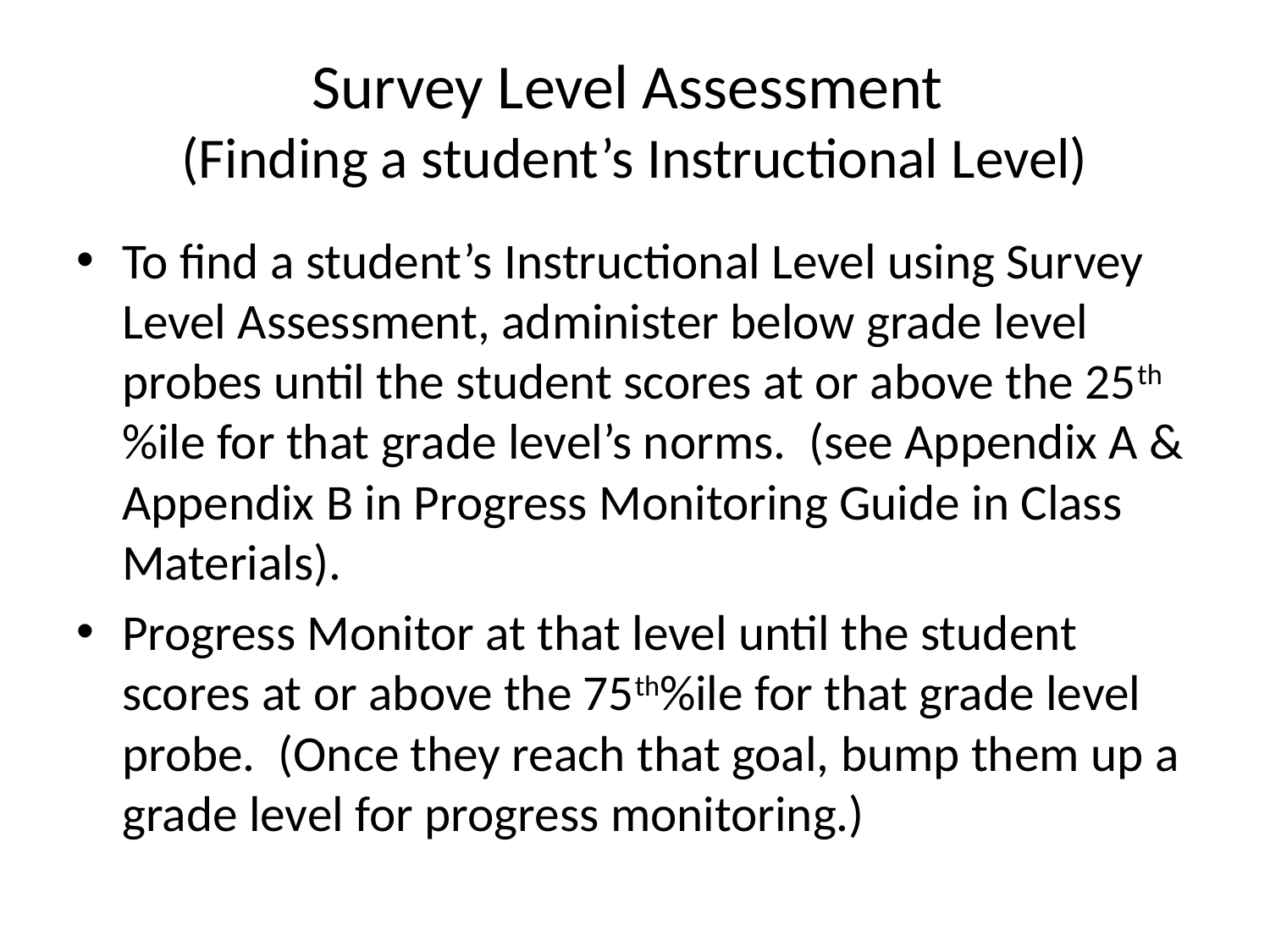

# Survey Level Assessment (Finding a student’s Instructional Level)
To find a student’s Instructional Level using Survey Level Assessment, administer below grade level probes until the student scores at or above the 25th%ile for that grade level’s norms.  (see Appendix A & Appendix B in Progress Monitoring Guide in Class Materials).
Progress Monitor at that level until the student scores at or above the 75th%ile for that grade level probe.  (Once they reach that goal, bump them up a grade level for progress monitoring.)